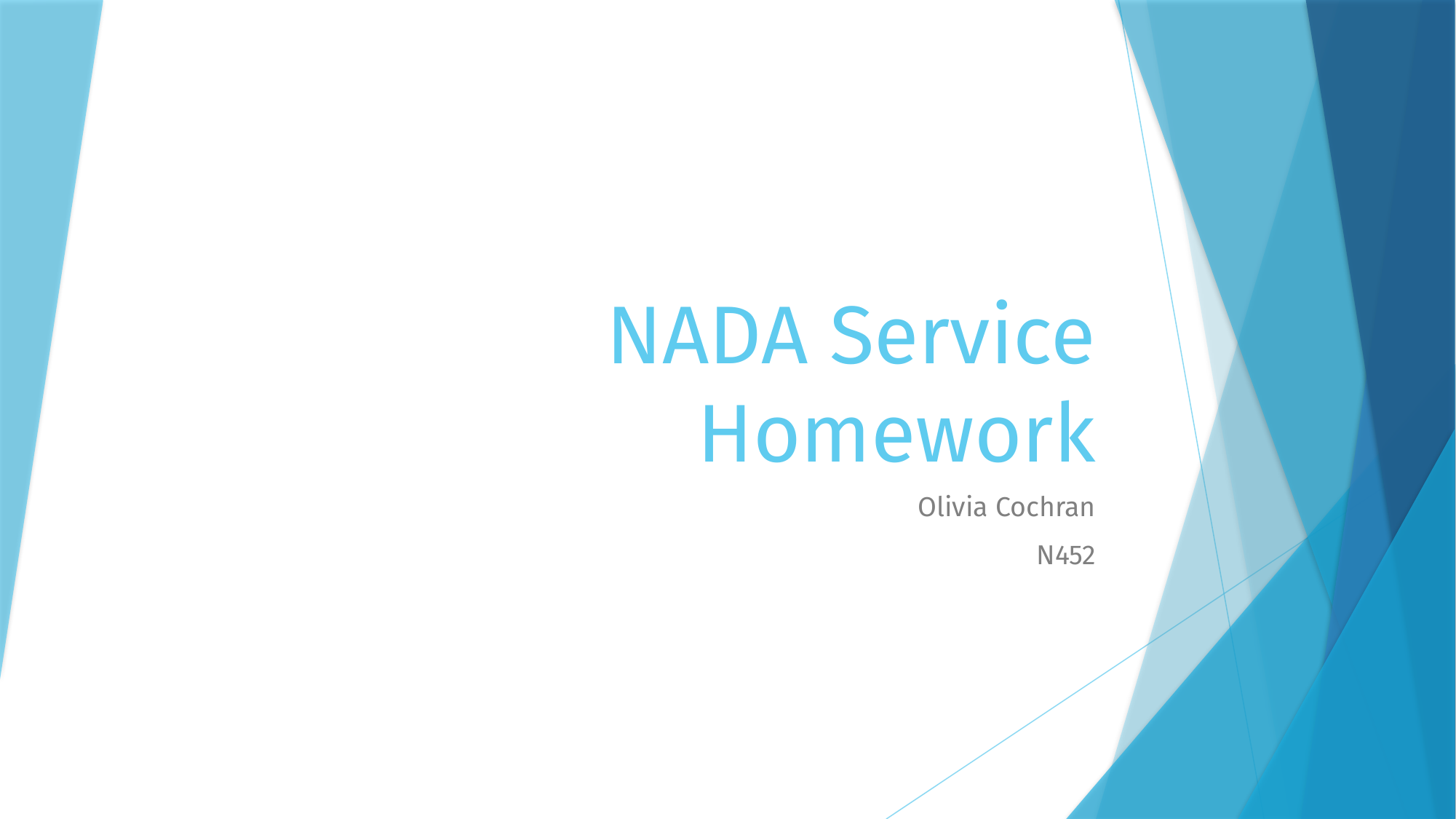

# NADA Service Homework
Olivia Cochran
N452